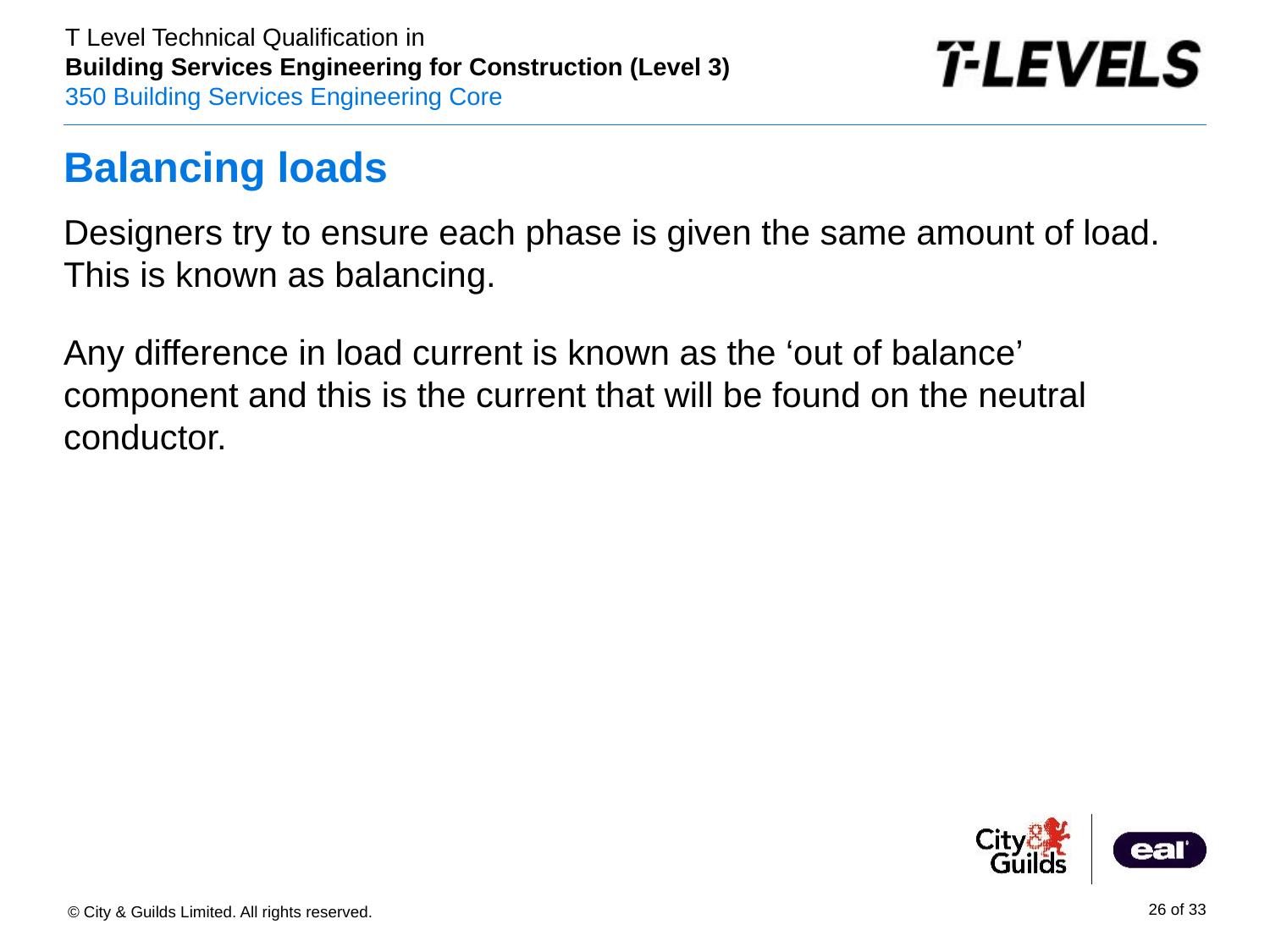

# Balancing loads
Designers try to ensure each phase is given the same amount of load.  This is known as balancing.
Any difference in load current is known as the ‘out of balance’ component and this is the current that will be found on the neutral conductor.